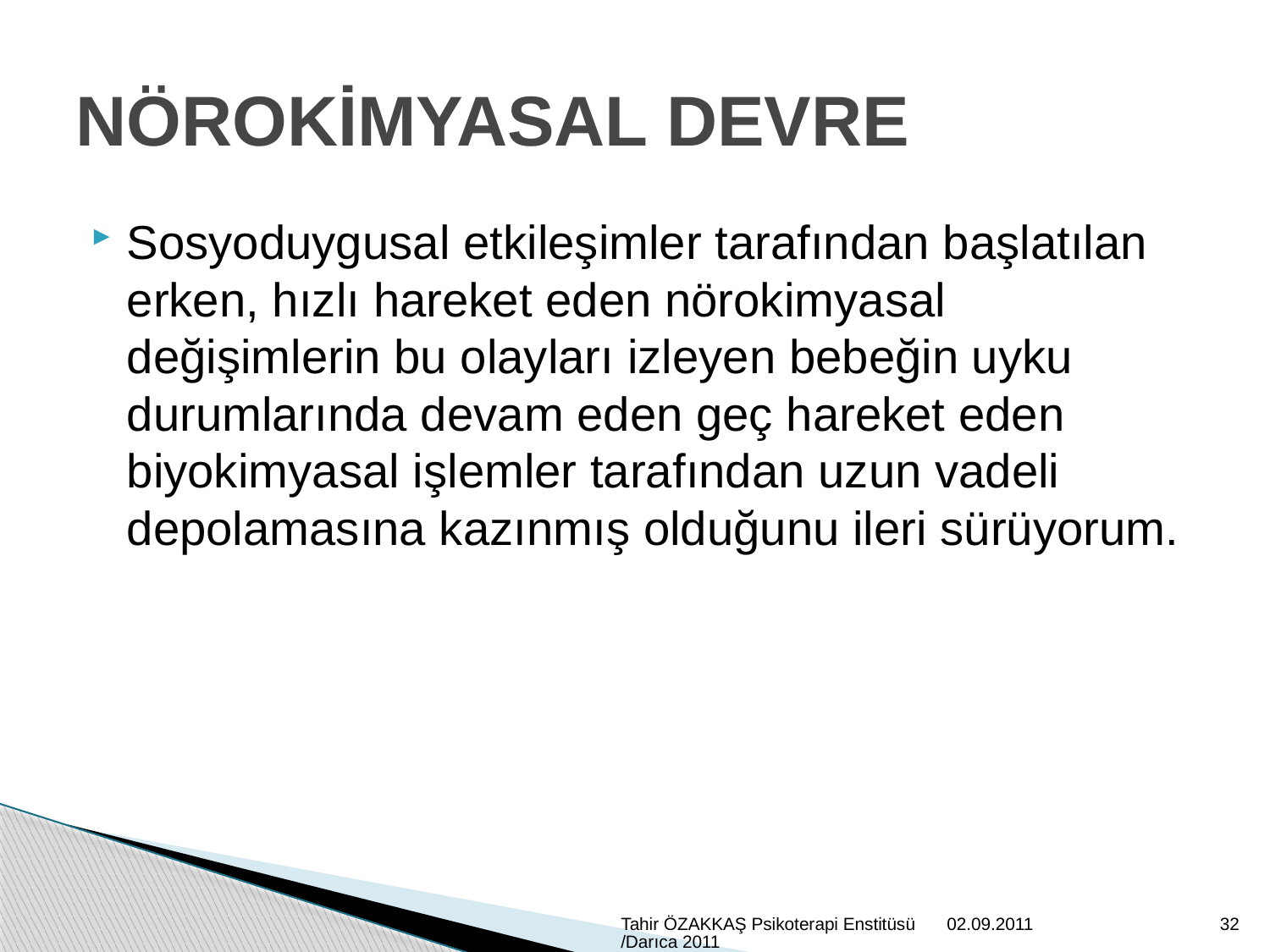

# NÖROKİMYASAL DEVRE
Sosyoduygusal etkileşimler tarafından başlatılan erken, hızlı hareket eden nörokimyasal değişimlerin bu olayları izleyen bebeğin uyku durumlarında devam eden geç hareket eden biyokimyasal işlemler tarafından uzun vadeli depolamasına kazınmış olduğunu ileri sürüyorum.
Tahir ÖZAKKAŞ Psikoterapi Enstitüsü /Darıca 2011
02.09.2011
32